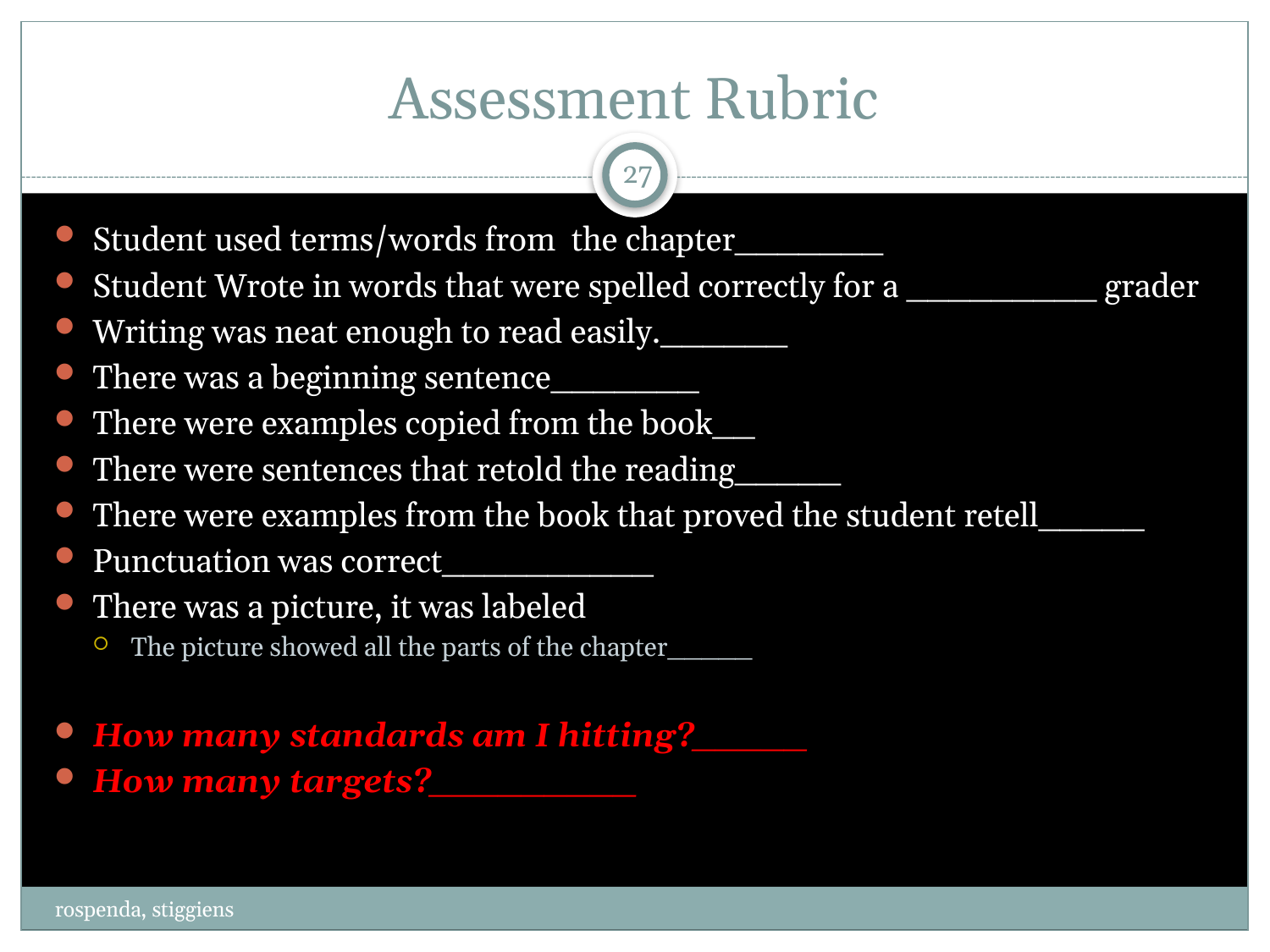

# Assessment Rubric
27
Student used terms/words from  the chapter_______
Student Wrote in words that were spelled correctly for a _________ grader
Writing was neat enough to read easily.______
There was a beginning sentence_______
There were examples copied from the book__
There were sentences that retold the reading_____
There were examples from the book that proved the student retell_____
Punctuation was correct__________
There was a picture, it was labeled
The picture showed all the parts of the chapter_____

How many standards am I hitting?_____
How many targets?_________
rospenda, stiggiens